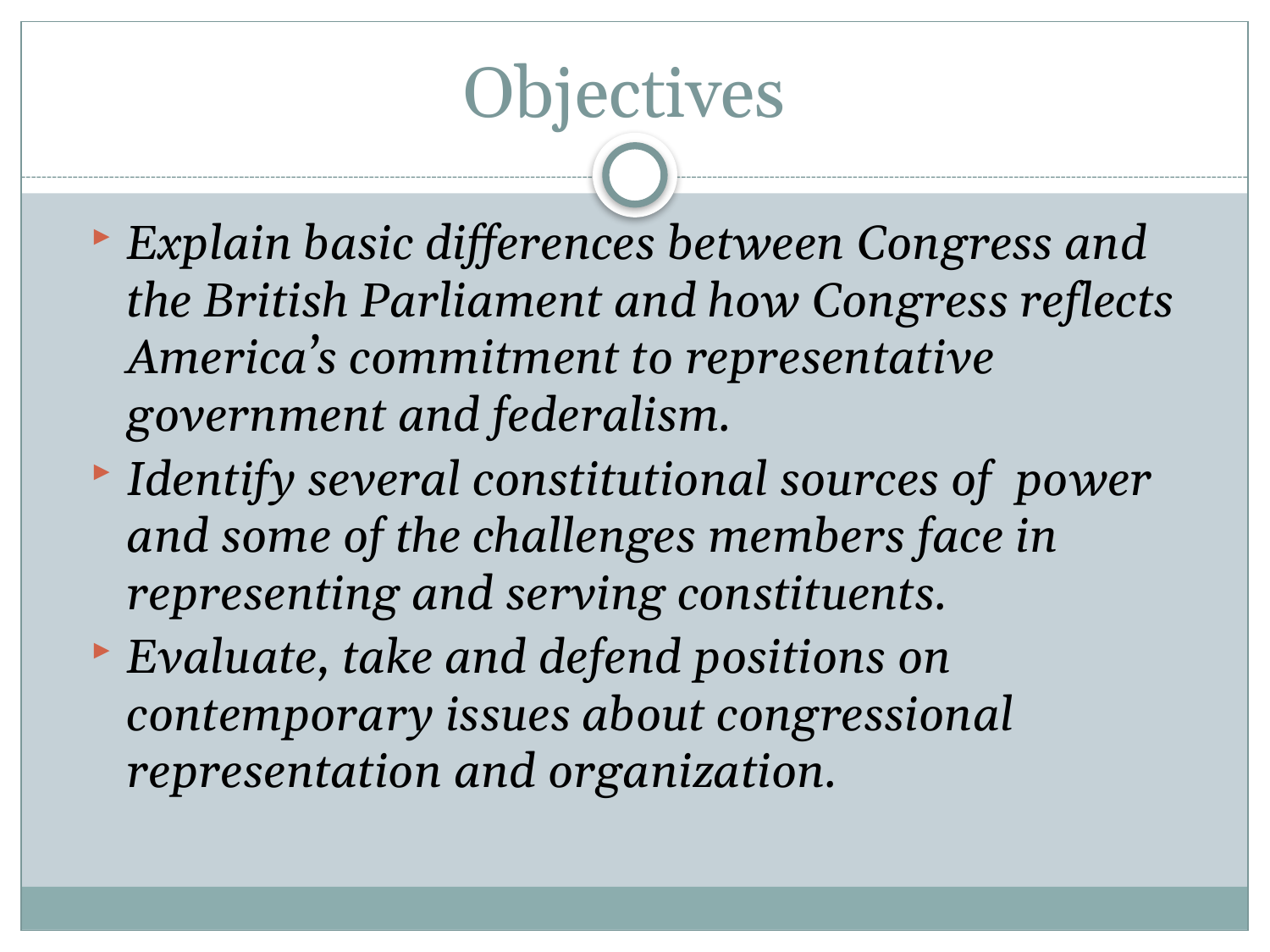

# Objectives

Explain basic differences between Congress and the British Parliament and how Congress reflects America’s commitment to representative government and federalism.
Identify several constitutional sources of  power and some of the challenges members face in representing and serving constituents.
Evaluate, take and defend positions on contemporary issues about congressional representation and organization.